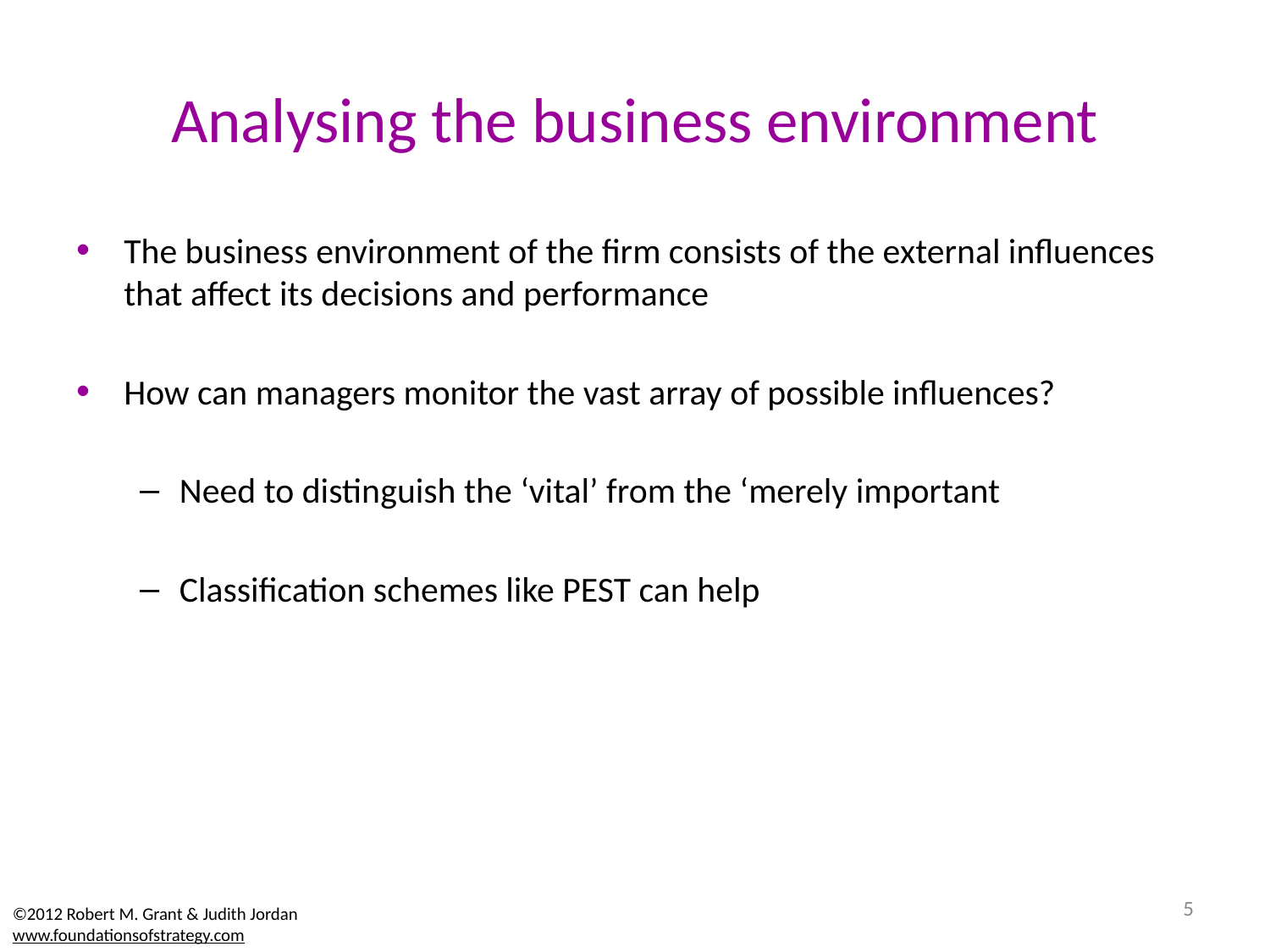

# Analysing the business environment
The business environment of the firm consists of the external influences that affect its decisions and performance

How can managers monitor the vast array of possible influences?

Need to distinguish the ‘vital’ from the ‘merely important

Classification schemes like PEST can help
5
©2012 Robert M. Grant & Judith Jordan
www.foundationsofstrategy.com